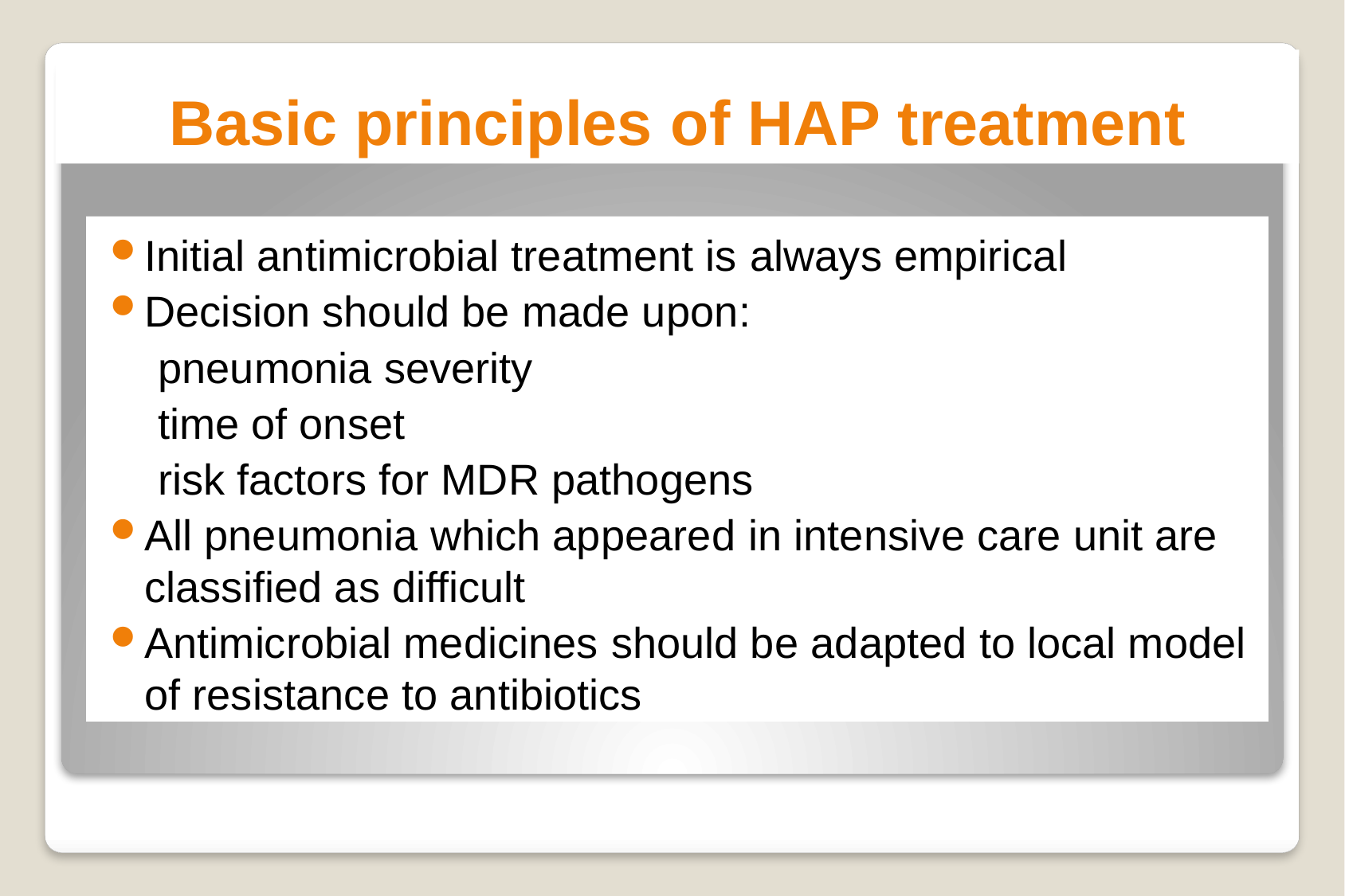

# Basic principles of HAP treatment
Initial antimicrobial treatment is always empirical
Decision should be made upon:
    pneumonia severity
    time of onset
    risk factors for MDR pathogens
All pneumonia which appeared in intensive care unit are classified as difficult
Antimicrobial medicines should be adapted to local model of resistance to antibiotics